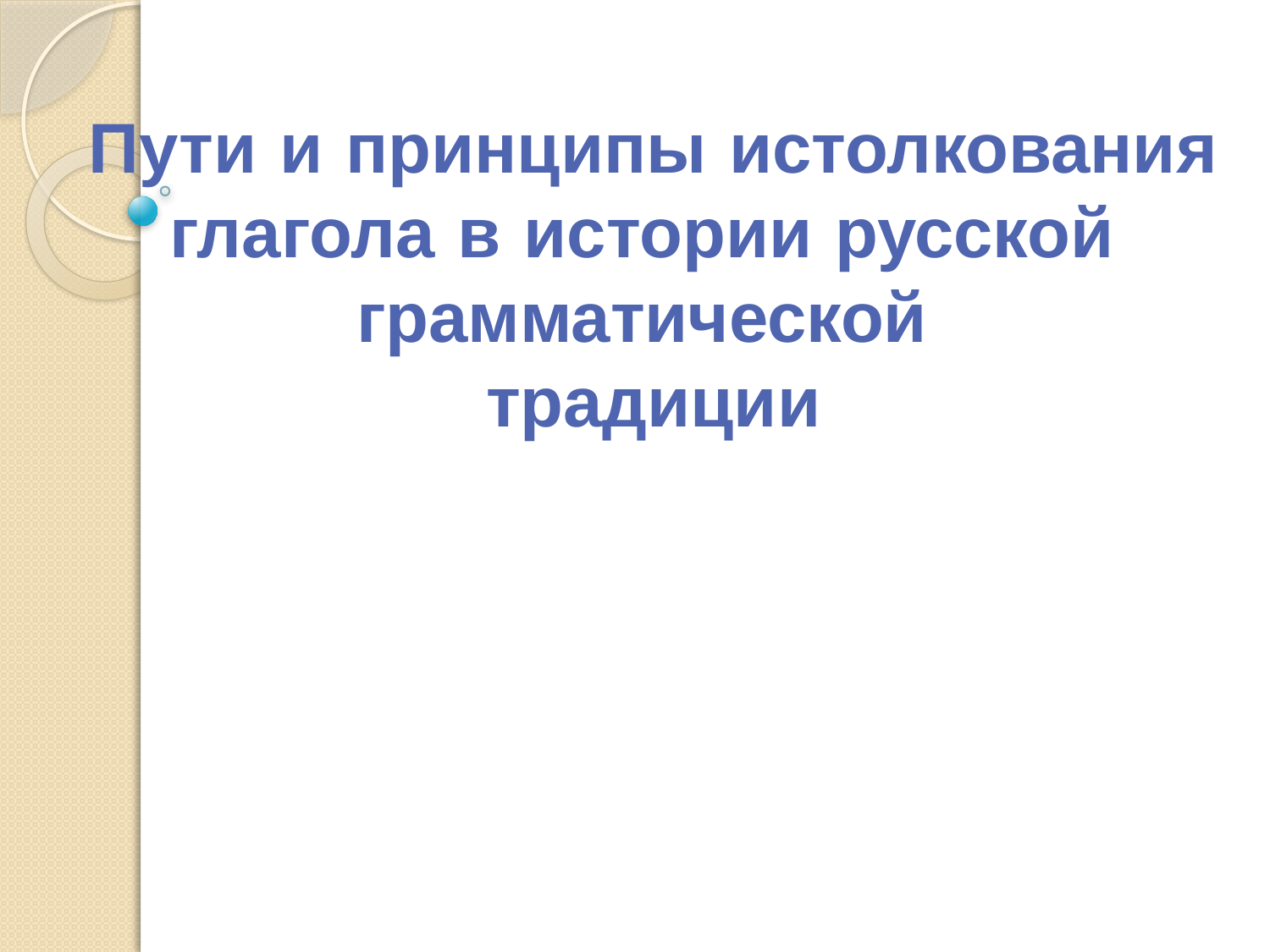

Пути и принципы истолкования
глагола в истории русской
грамматической
традиции